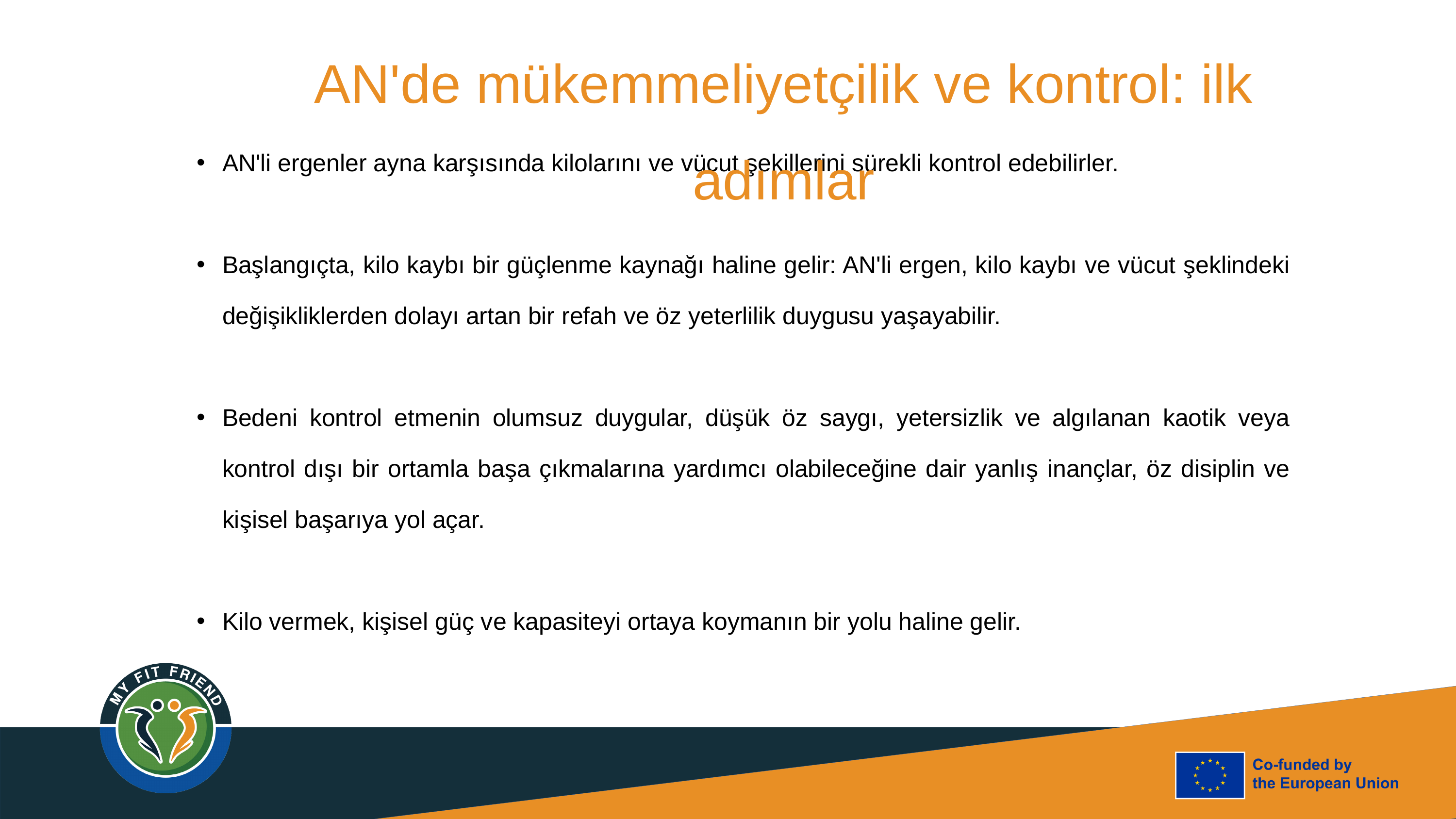

AN'de mükemmeliyetçilik ve kontrol: ilk adımlar
AN'li ergenler ayna karşısında kilolarını ve vücut şekillerini sürekli kontrol edebilirler.

Başlangıçta, kilo kaybı bir güçlenme kaynağı haline gelir: AN'li ergen, kilo kaybı ve vücut şeklindeki değişikliklerden dolayı artan bir refah ve öz yeterlilik duygusu yaşayabilir.

Bedeni kontrol etmenin olumsuz duygular, düşük öz saygı, yetersizlik ve algılanan kaotik veya kontrol dışı bir ortamla başa çıkmalarına yardımcı olabileceğine dair yanlış inançlar, öz disiplin ve kişisel başarıya yol açar.

Kilo vermek, kişisel güç ve kapasiteyi ortaya koymanın bir yolu haline gelir.